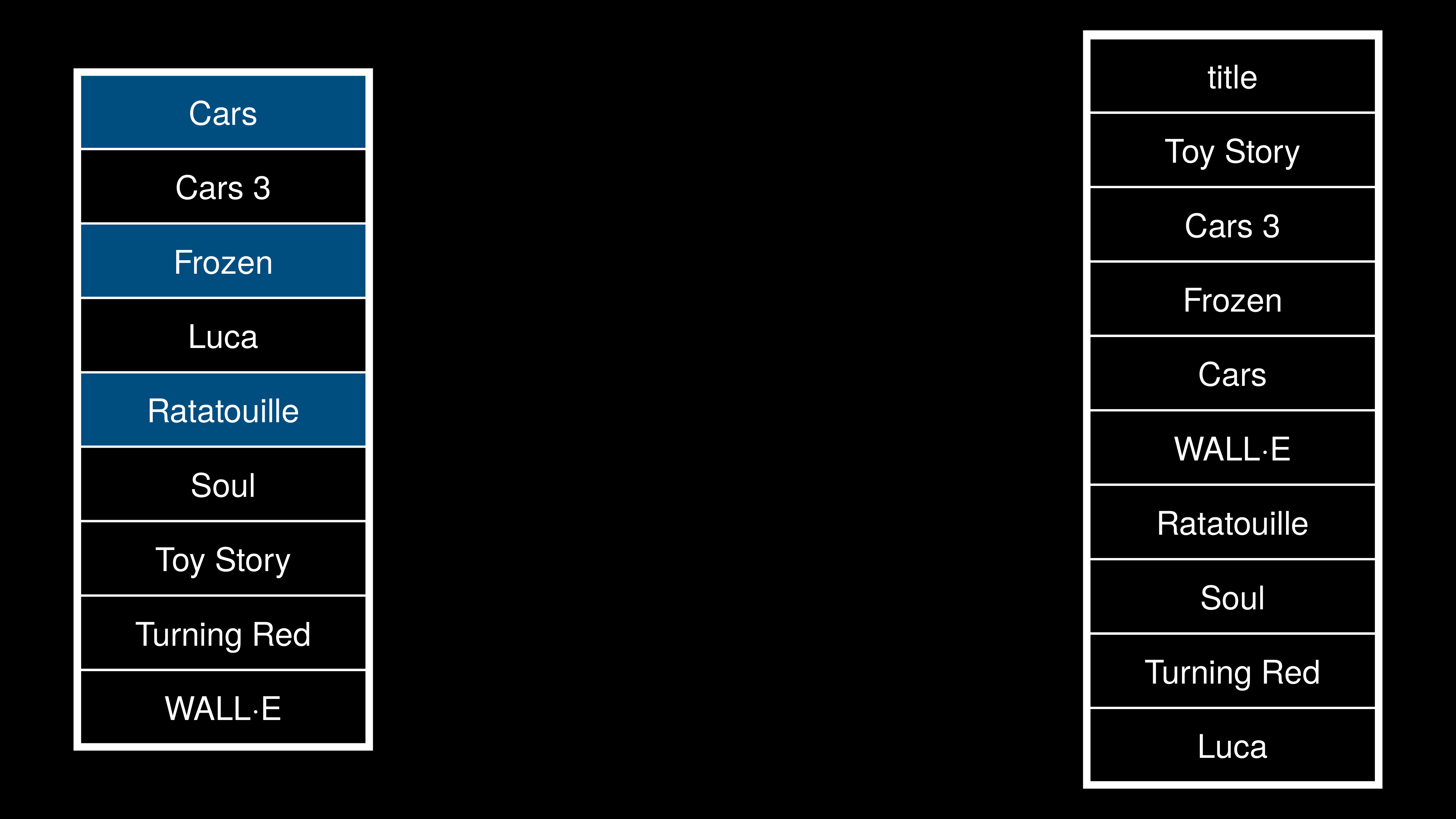

title

Cars
Toy Story
Cars 3
Cars 3
Frozen
Frozen
Luca
Cars
Ratatouille
WALL·E
Soul
Ratatouille
Toy Story
Soul
Turning Red
Turning Red
WALL·E
Luca